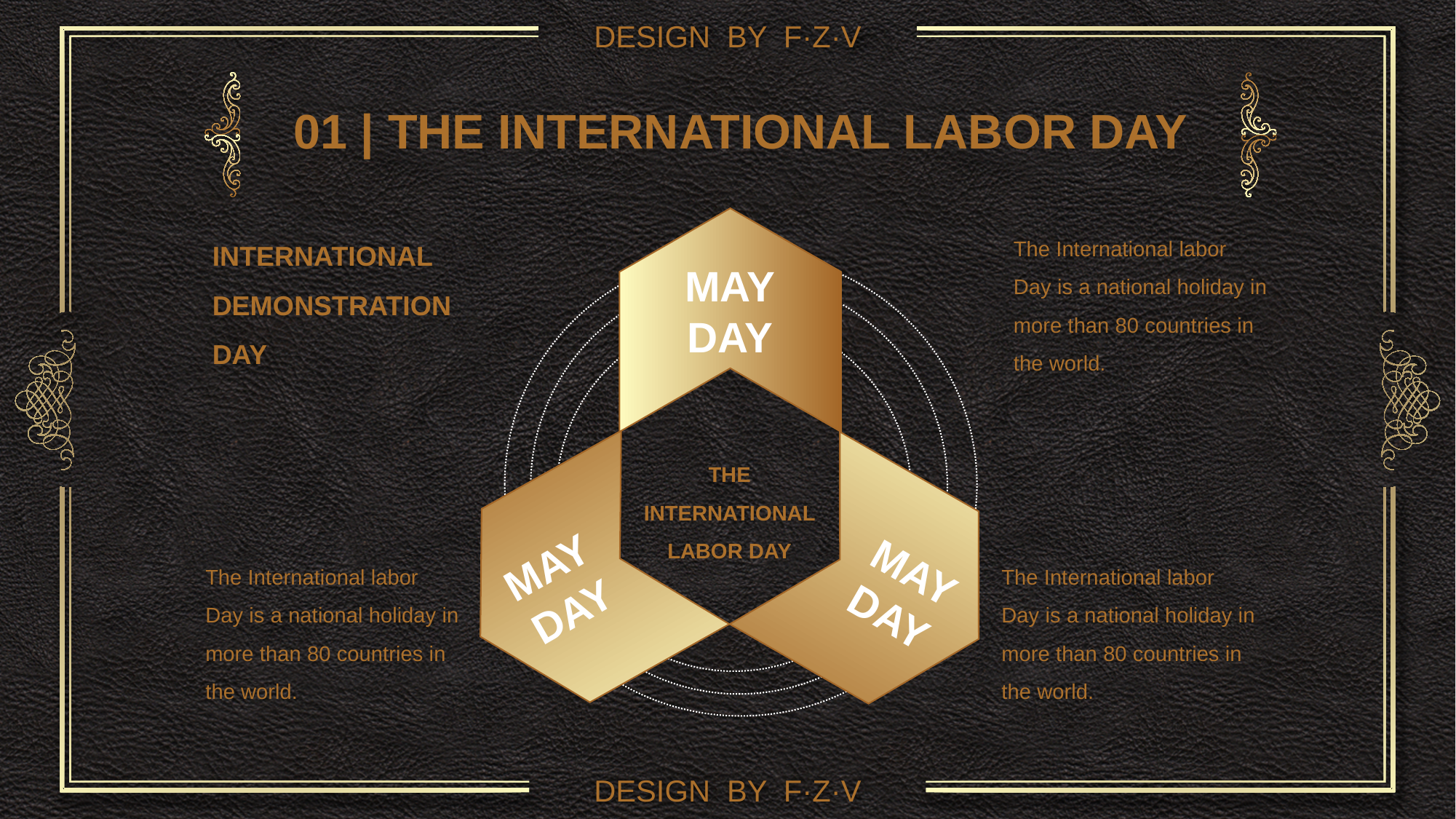

DESIGN  BY  F·Z·V

DESIGN  BY  F·Z·V
01 | THE INTERNATIONAL LABOR DAY

INTERNATIONAL DEMONSTRATION DAY
The International labor Day is a national holiday in more than 80 countries in the world.

MAY
DAY

THE INTERNATIONAL LABOR DAY

MAY
DAY
MAY
DAY
The International labor Day is a national holiday in more than 80 countries in the world.
The International labor Day is a national holiday in more than 80 countries in the world.